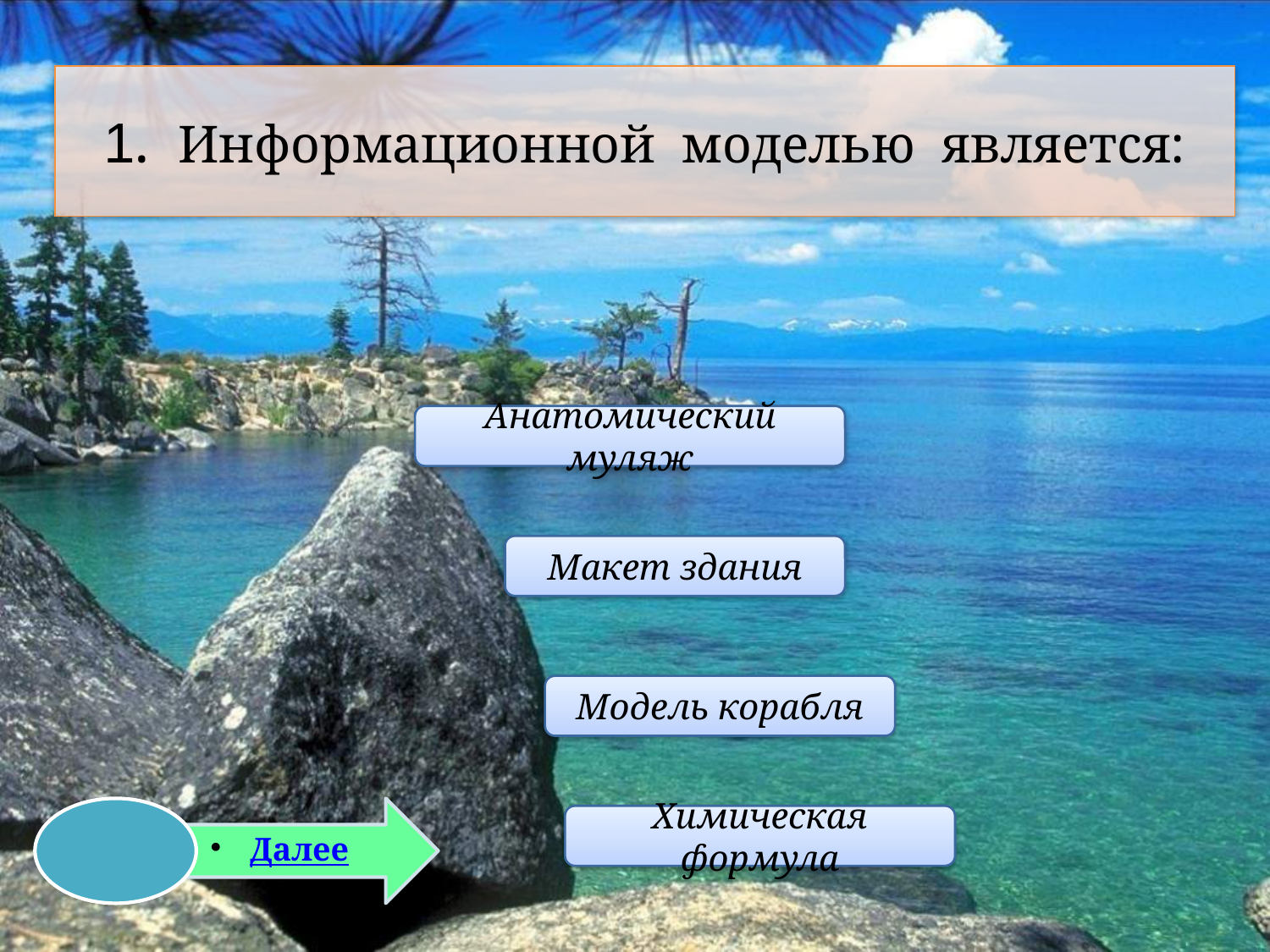

# 1.  Информационной  моделью  является:
Анатомический муляж
Макет здания
Модель корабля
Далее
Химическая формула